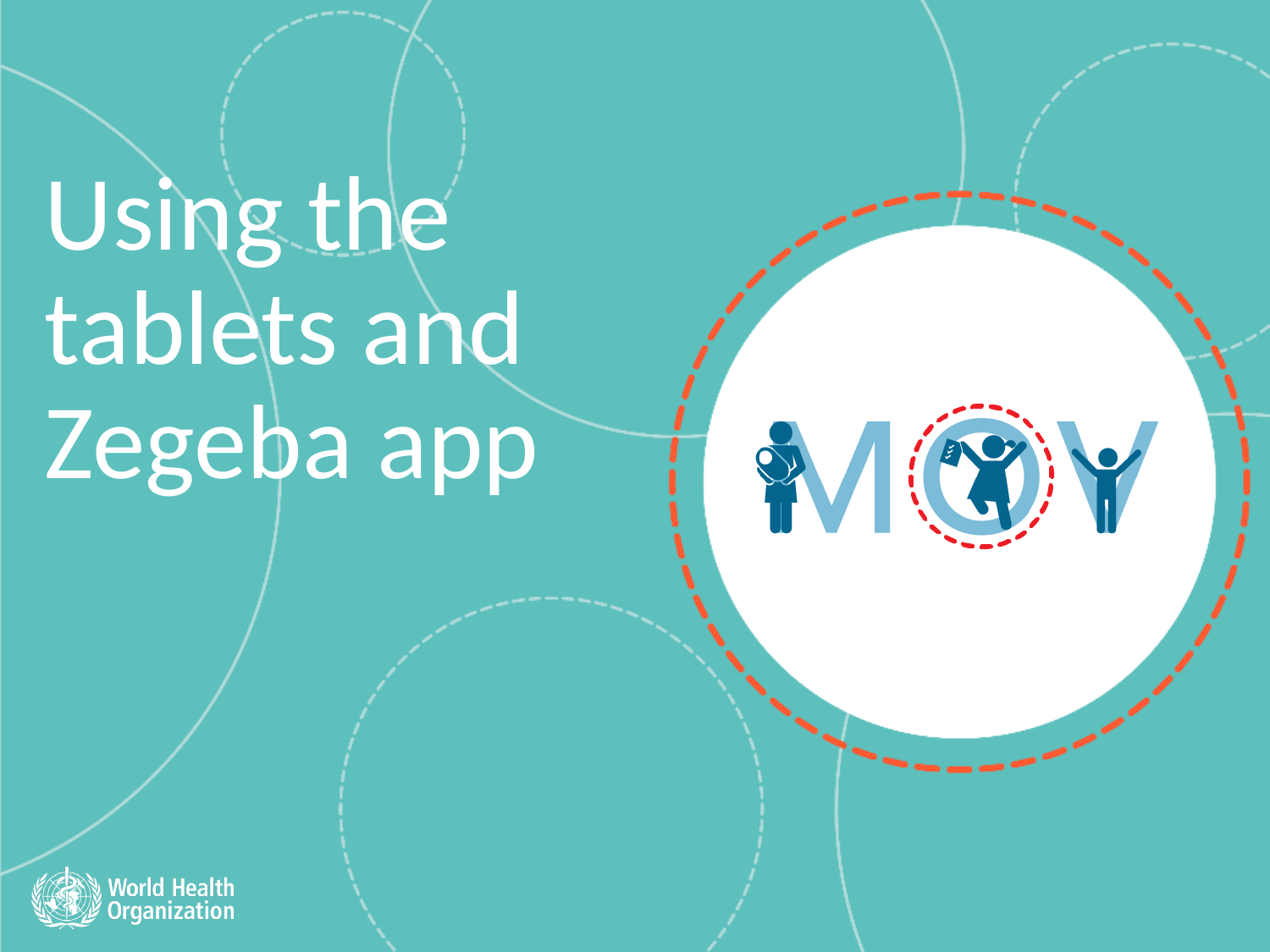

# Using the tablets and Zegeba app